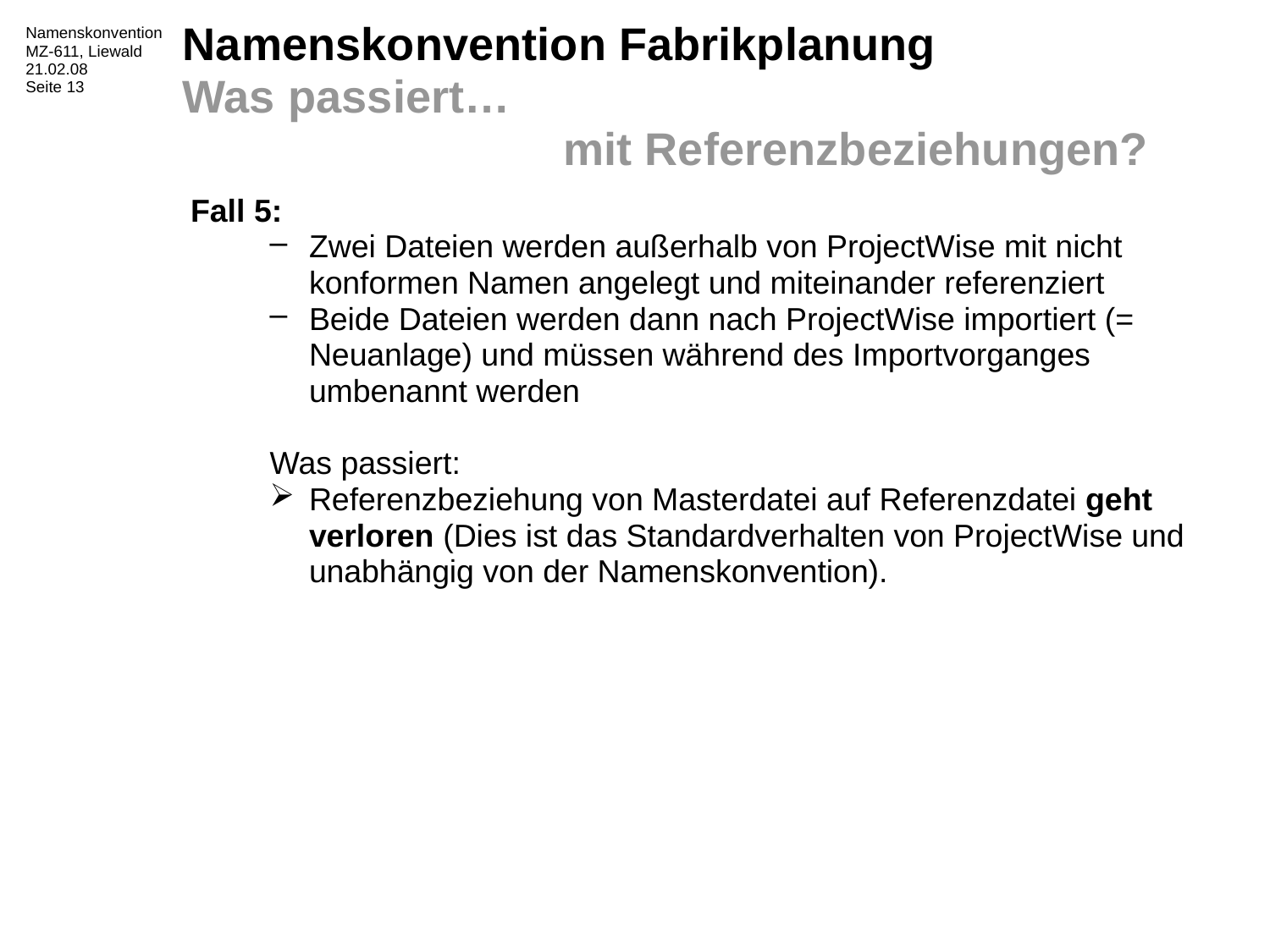

Namenskonvention Fabrikplanung
Was passiert…
			mit Referenzbeziehungen?
Fall 5:
Zwei Dateien werden außerhalb von ProjectWise mit nicht konformen Namen angelegt und miteinander referenziert
Beide Dateien werden dann nach ProjectWise importiert (= Neuanlage) und müssen während des Importvorganges umbenannt werden

Was passiert:
Referenzbeziehung von Masterdatei auf Referenzdatei geht verloren (Dies ist das Standardverhalten von ProjectWise und unabhängig von der Namenskonvention).